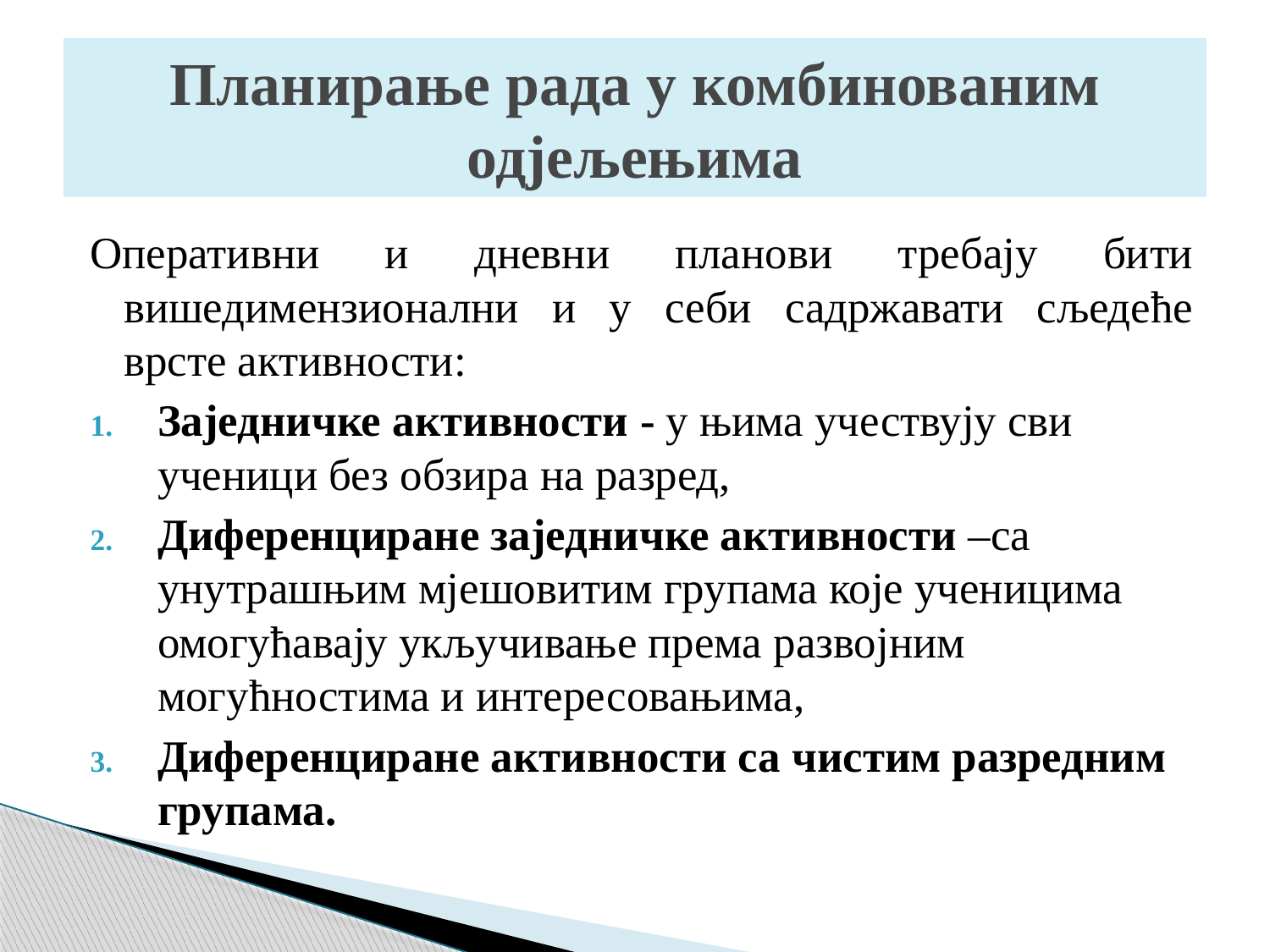

# Планирање рада у комбинованим одјељењима
Оперативни и дневни планови требају бити вишедимензионални и у себи садржавати сљедеће врсте активности:
Заједничке активности - у њима учествују сви ученици без обзира на разред,
Диференциране заједничке активности –са унутрашњим мјешовитим групама које ученицима омогућавају укључивање према развојним могућностима и интересовањима,
Диференциране активности са чистим разредним групама.